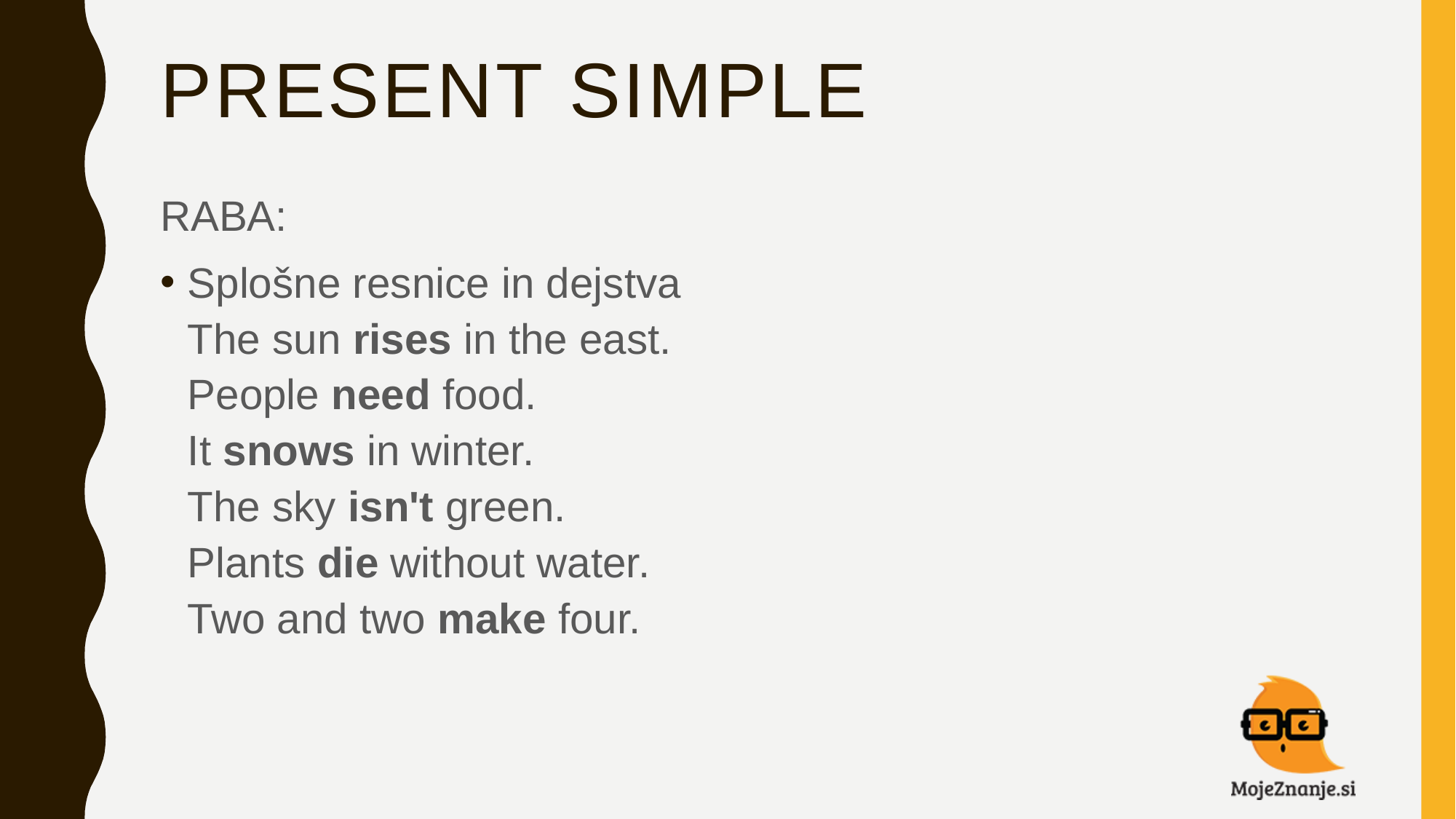

# PRESENT SIMPLE
RABA:
Splošne resnice in dejstva
The sun rises in the east.
People need food.
It snows in winter.
The sky isn't green.
Plants die without water.
Two and two make four.